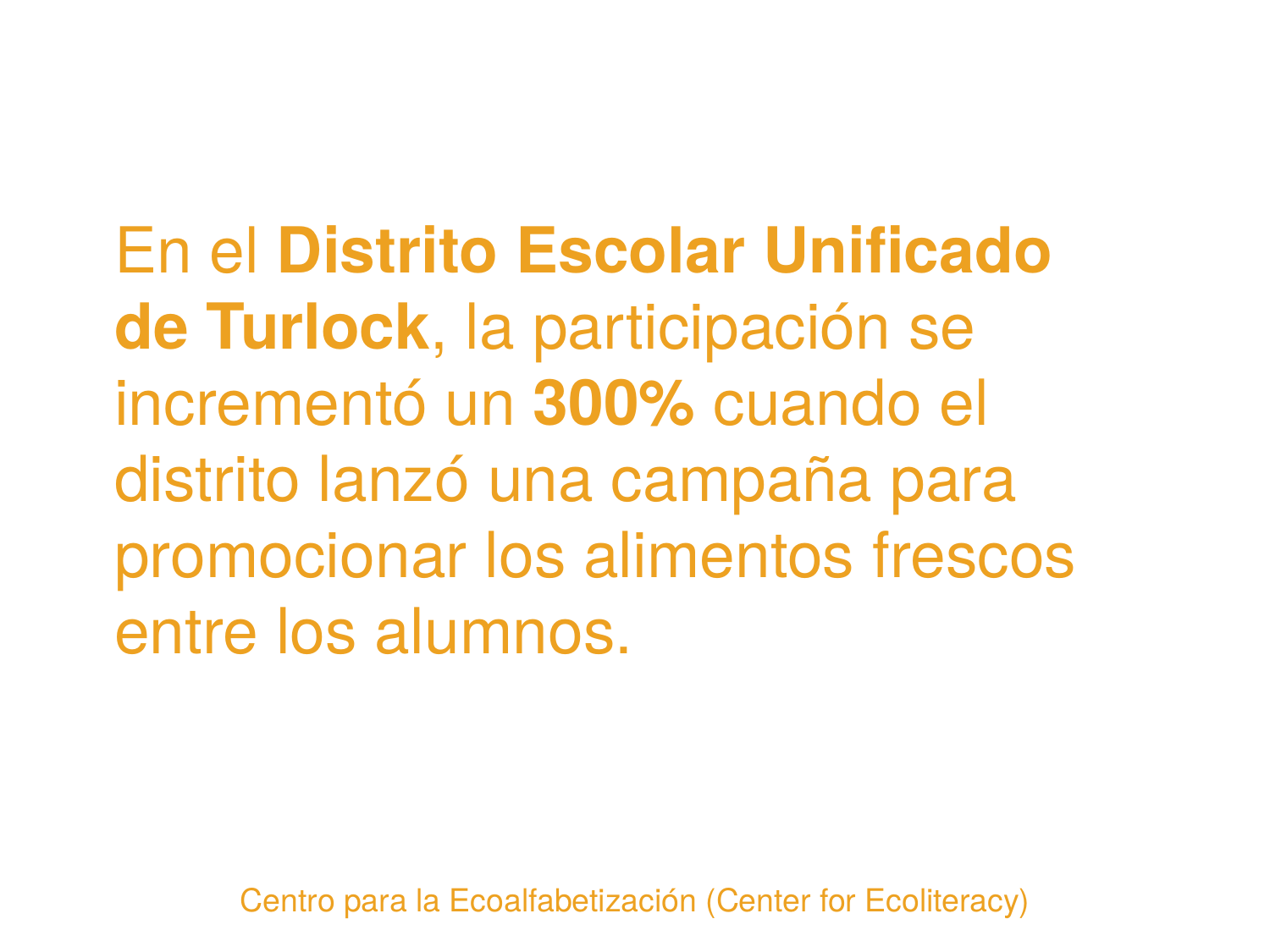

En el Distrito Escolar Unificado
de Turlock, la participación se incrementó un 300% cuando el
distrito lanzó una campaña para promocionar los alimentos frescos entre los alumnos.

Centro para la Ecoalfabetización (Center for Ecoliteracy)